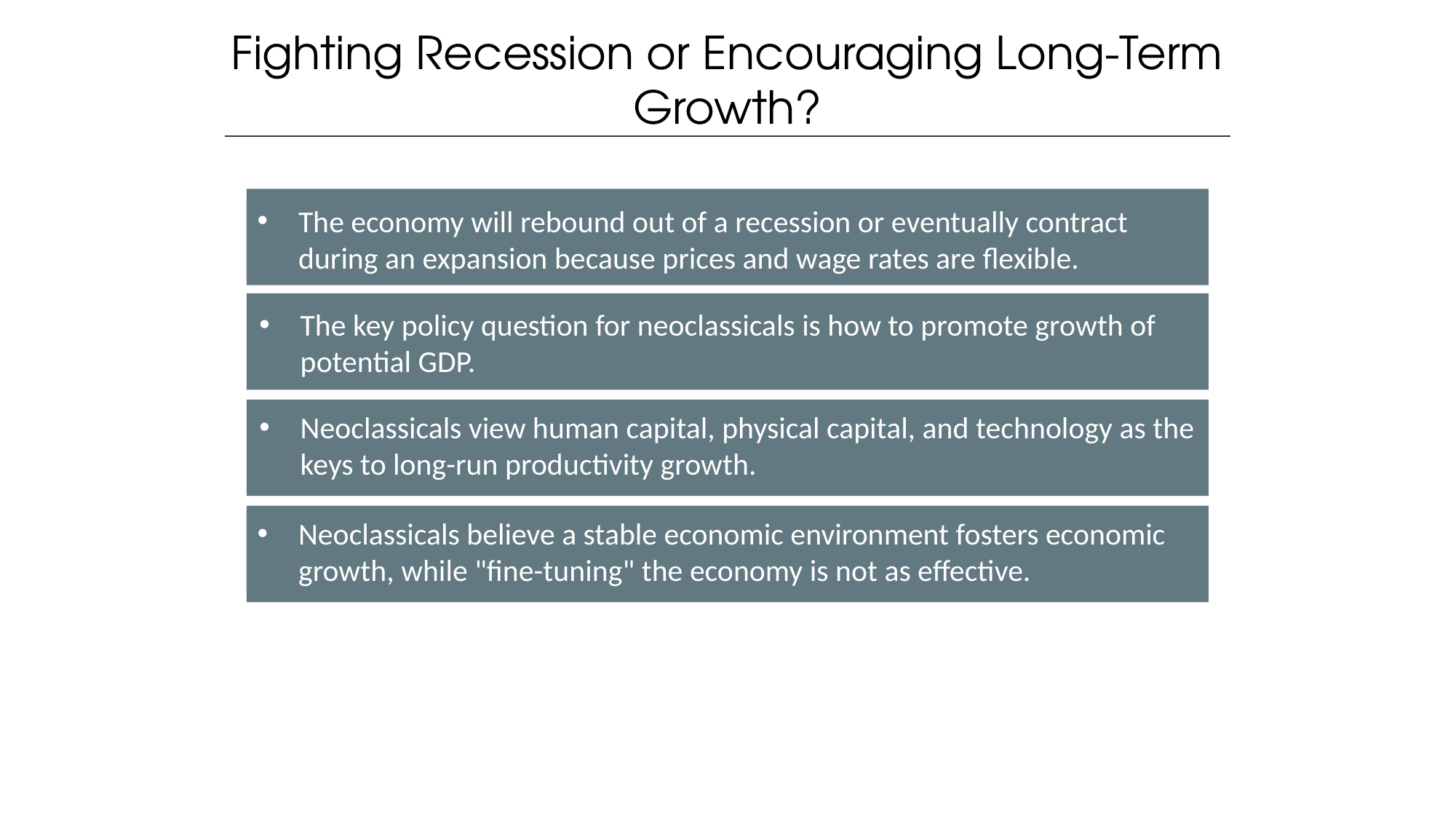

Fighting Recession or Encouraging Long-Term Growth?

The economy will rebound out of a recession or eventually contract during an expansion because prices and wage rates are flexible.

The key policy question for neoclassicals is how to promote growth of potential GDP.

Neoclassicals view human capital, physical capital, and technology as the keys to long-run productivity growth.

Neoclassicals believe a stable economic environment fosters economic growth, while "fine-tuning" the economy is not as effective.